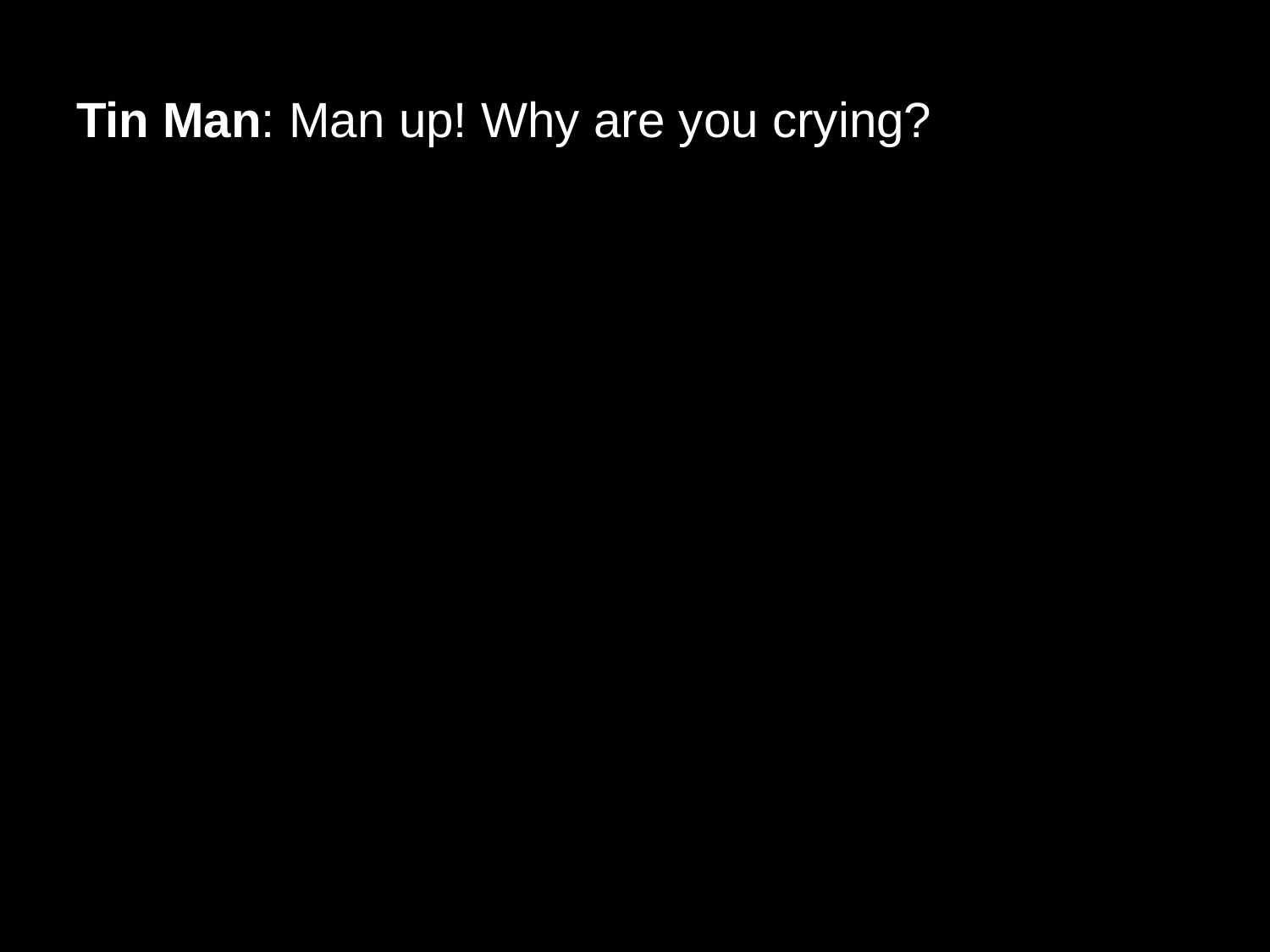

# Tin Man: Man up! Why are you crying?